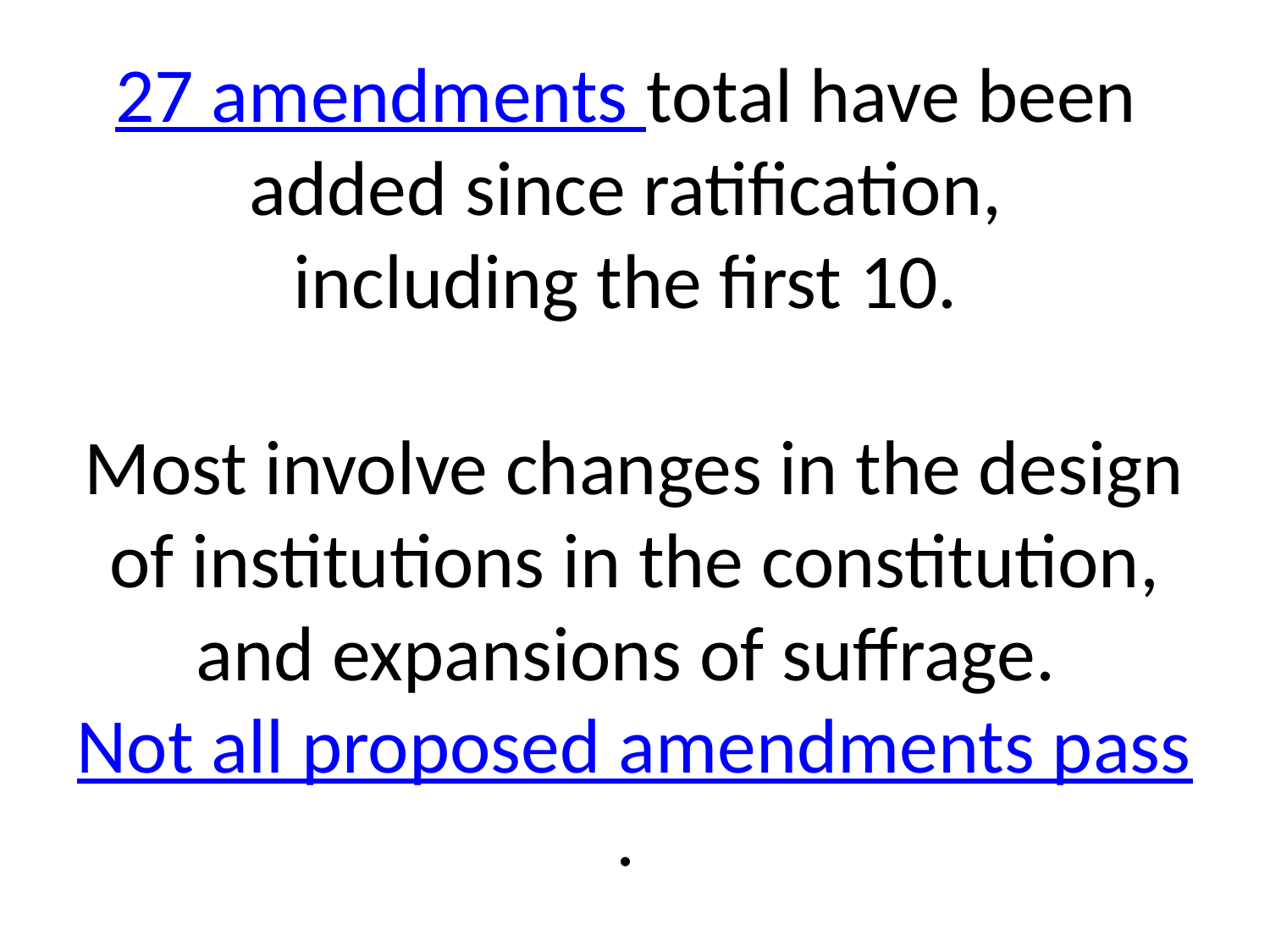

# 27 amendments total have been added since ratification, including the first 10. Most involve changes in the design of institutions in the constitution, and expansions of suffrage. Not all proposed amendments pass.